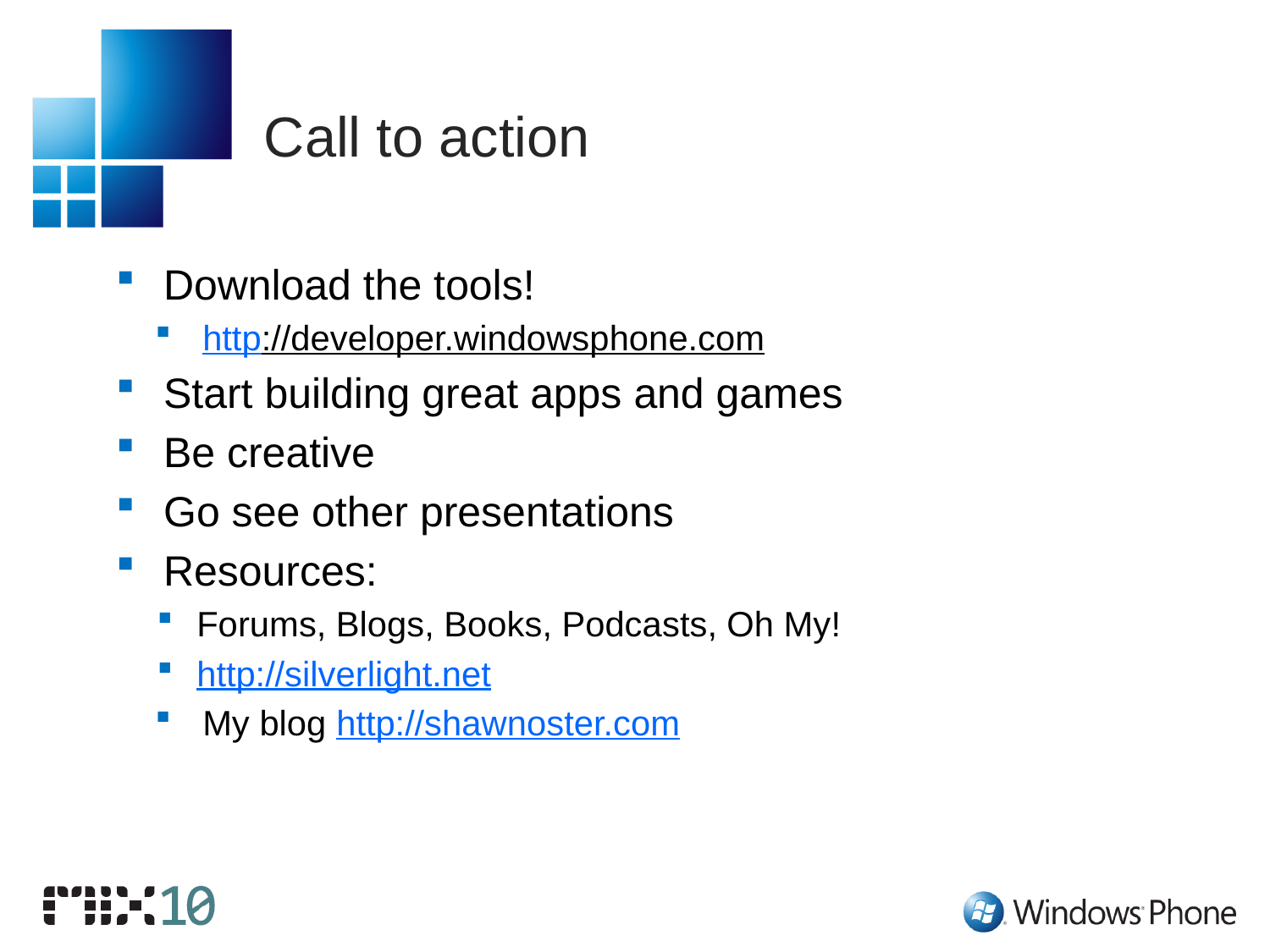

# Call to action
Download the tools!
http://developer.windowsphone.com
Start building great apps and games
Be creative
Go see other presentations
Resources:
Forums, Blogs, Books, Podcasts, Oh My!
http://silverlight.net
My blog http://shawnoster.com